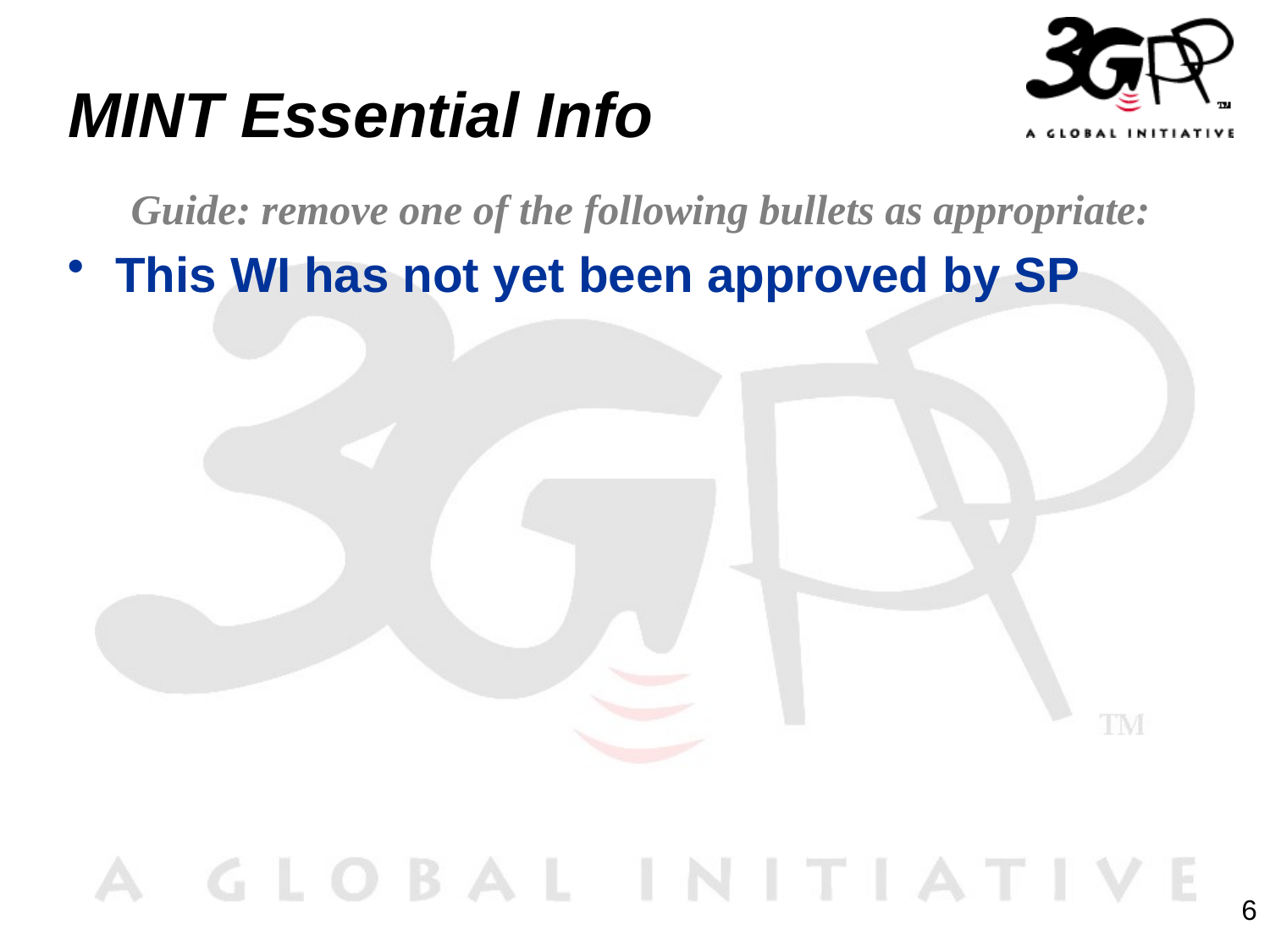

# MINT Essential Info
Guide: remove one of the following bullets as appropriate:
This WI has not yet been approved by SP
6